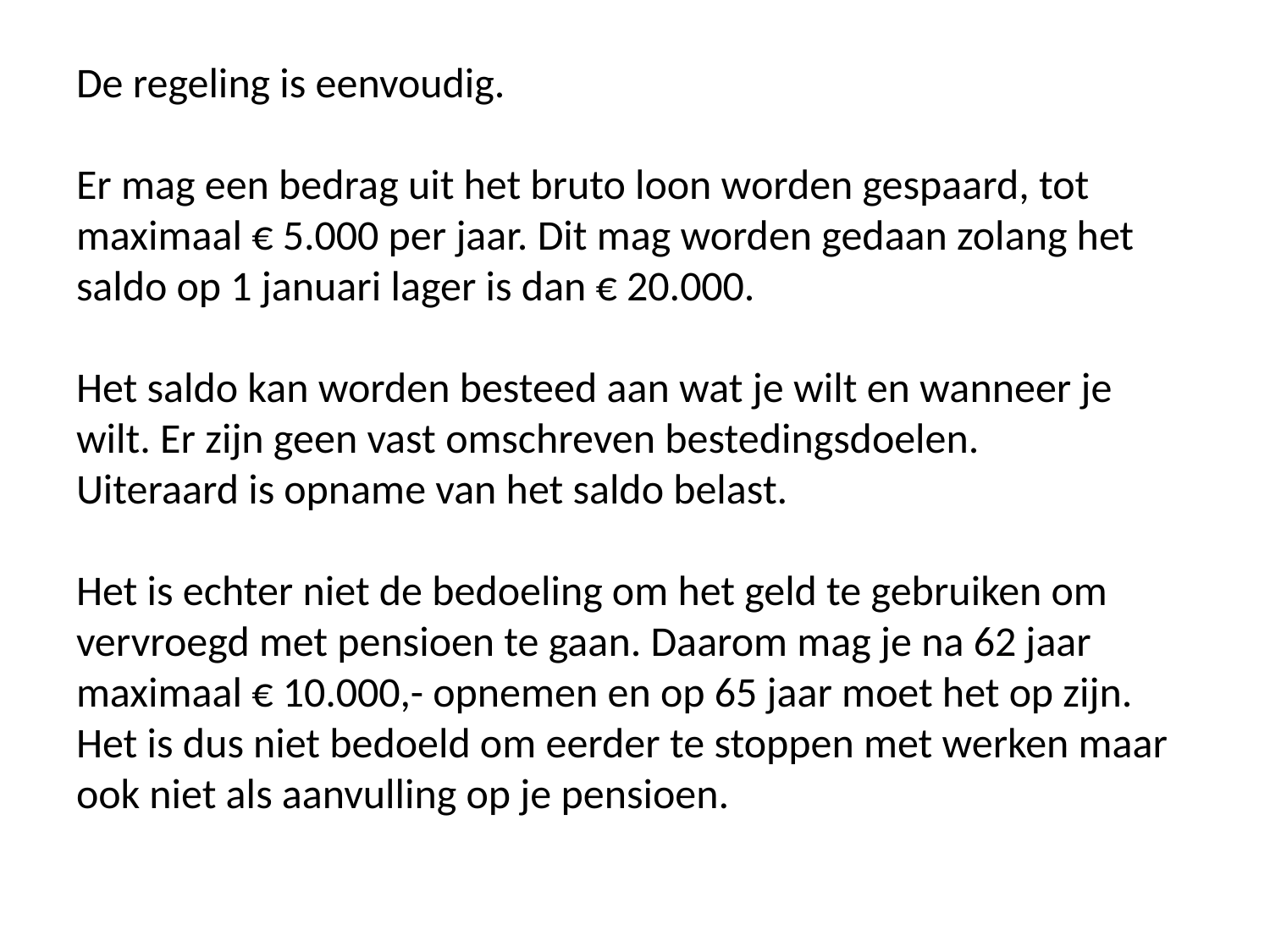

# De regeling is eenvoudig. Er mag een bedrag uit het bruto loon worden gespaard, tot maximaal € 5.000 per jaar. Dit mag worden gedaan zolang het saldo op 1 januari lager is dan € 20.000. Het saldo kan worden besteed aan wat je wilt en wanneer je wilt. Er zijn geen vast omschreven bestedingsdoelen. Uiteraard is opname van het saldo belast. Het is echter niet de bedoeling om het geld te gebruiken om vervroegd met pensioen te gaan. Daarom mag je na 62 jaar maximaal € 10.000,- opnemen en op 65 jaar moet het op zijn. Het is dus niet bedoeld om eerder te stoppen met werken maar ook niet als aanvulling op je pensioen.